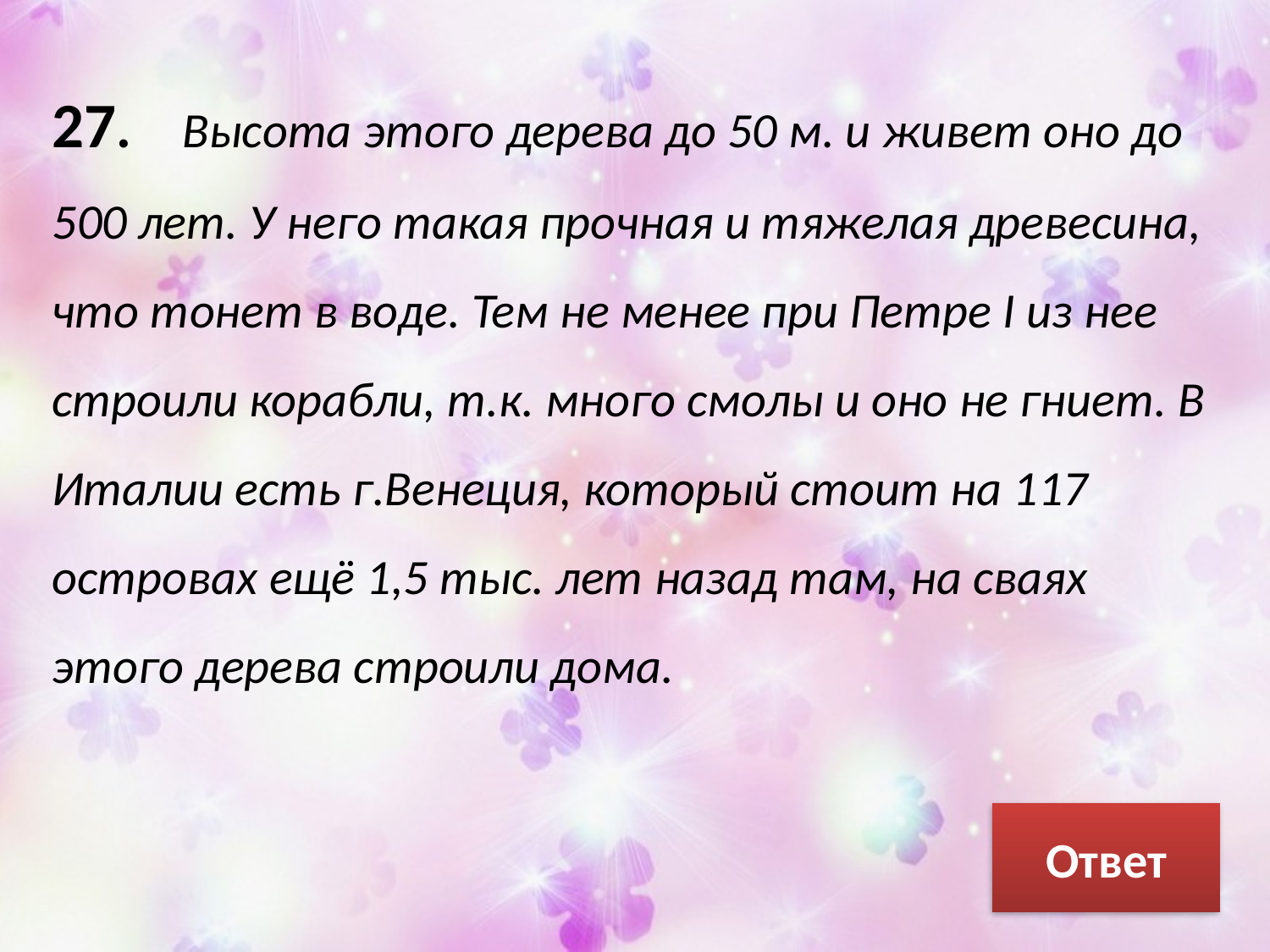

27.    Высота этого дерева до 50 м. и живет оно до 500 лет. У него такая прочная и тяжелая древесина, что тонет в воде. Тем не менее при Петре I из нее строили корабли, т.к. много смолы и оно не гниет. В Италии есть г.Венеция, который стоит на 117 островах ещё 1,5 тыс. лет назад там, на сваях этого дерева строили дома.
Ответ